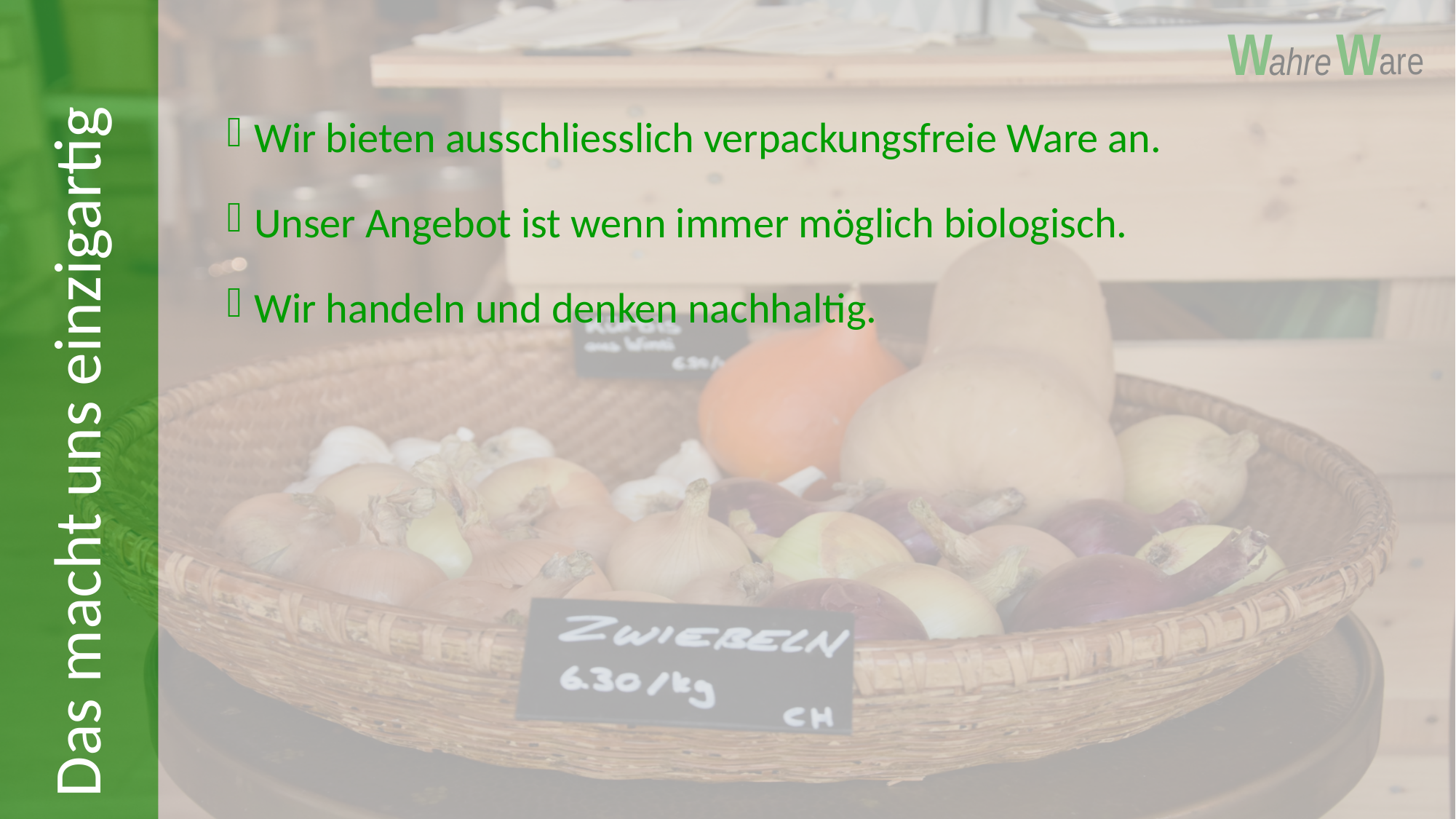

Wir bieten ausschliesslich verpackungsfreie Ware an.
Unser Angebot ist wenn immer möglich biologisch.
Wir handeln und denken nachhaltig.

# Das macht uns einzigartig